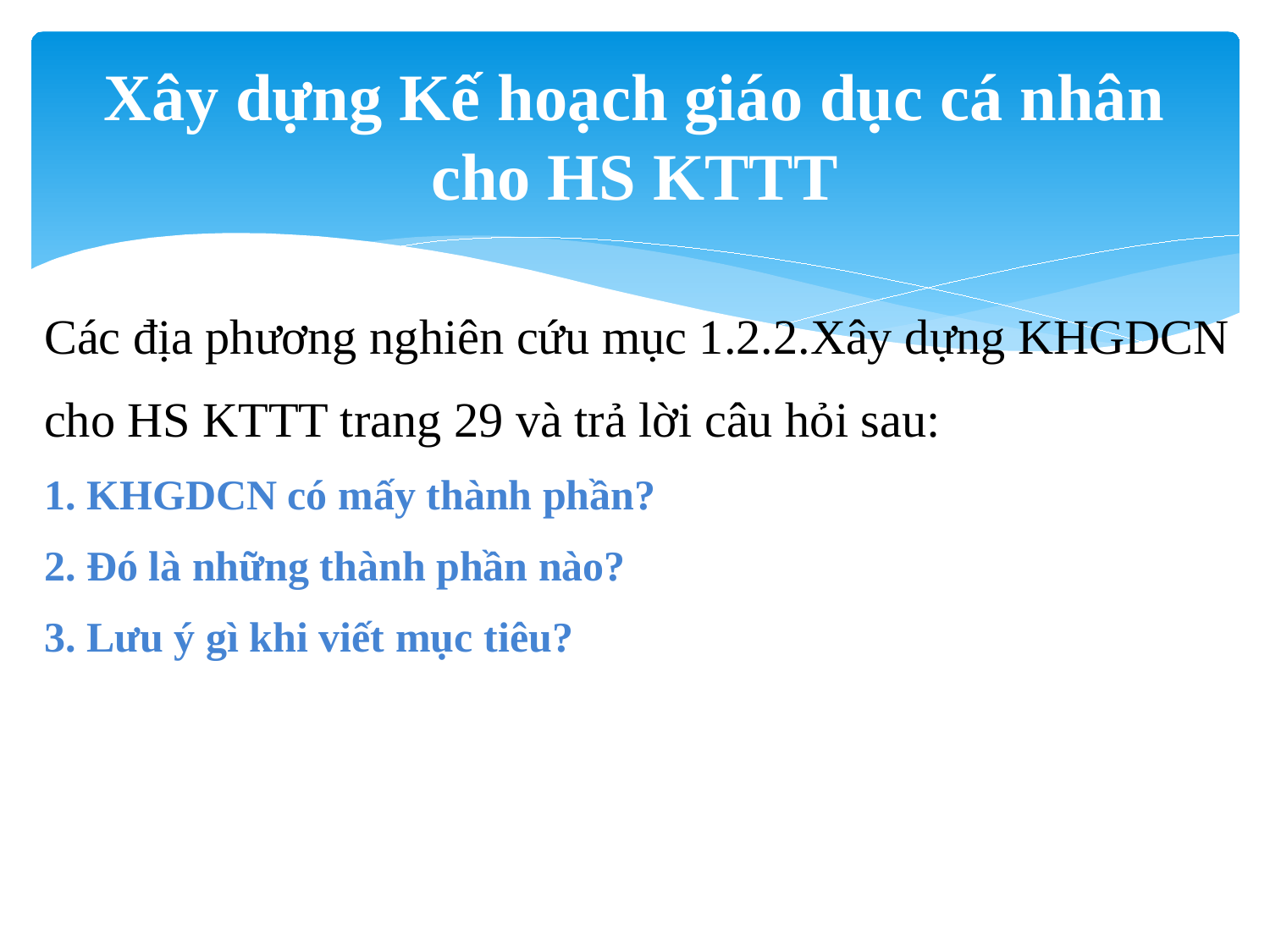

# Xây dựng Kế hoạch giáo dục cá nhân cho HS KTTT
Các địa phương nghiên cứu mục 1.2.2.Xây dựng KHGDCN cho HS KTTT trang 29 và trả lời câu hỏi sau:
1. KHGDCN có mấy thành phần?
2. Đó là những thành phần nào?
3. Lưu ý gì khi viết mục tiêu?